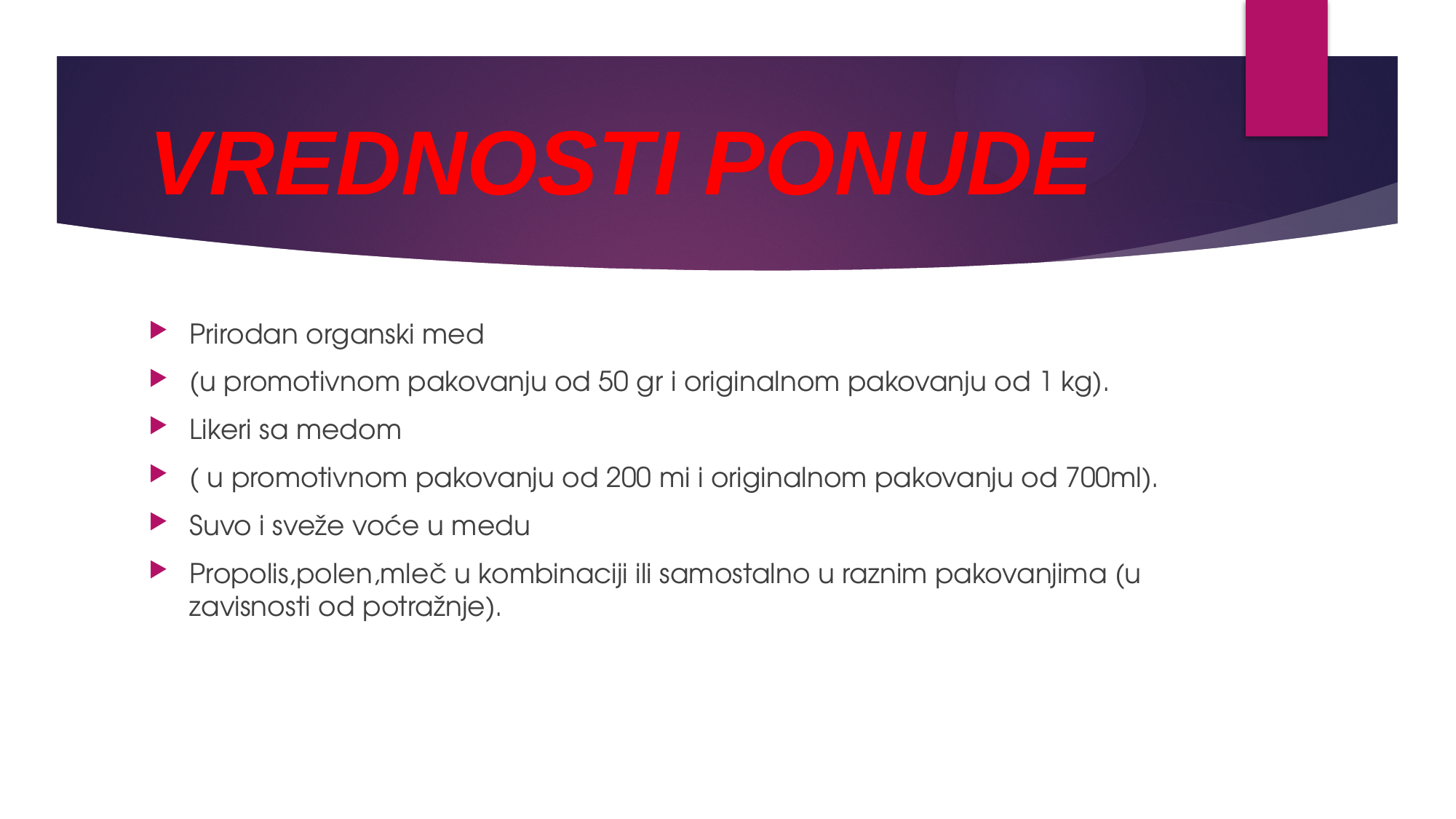

# VREDNOSTI PONUDE
Prirodan organski med
(u promotivnom pakovanju od 50 gr i originalnom pakovanju od 1 kg).
Likeri sa medom
( u promotivnom pakovanju od 200 mi i originalnom pakovanju od 700ml).
Suvo i sveže voće u medu
Propolis,polen,mleč u kombinaciji ili samostalno u raznim pakovanjima (u zavisnosti od potražnje).